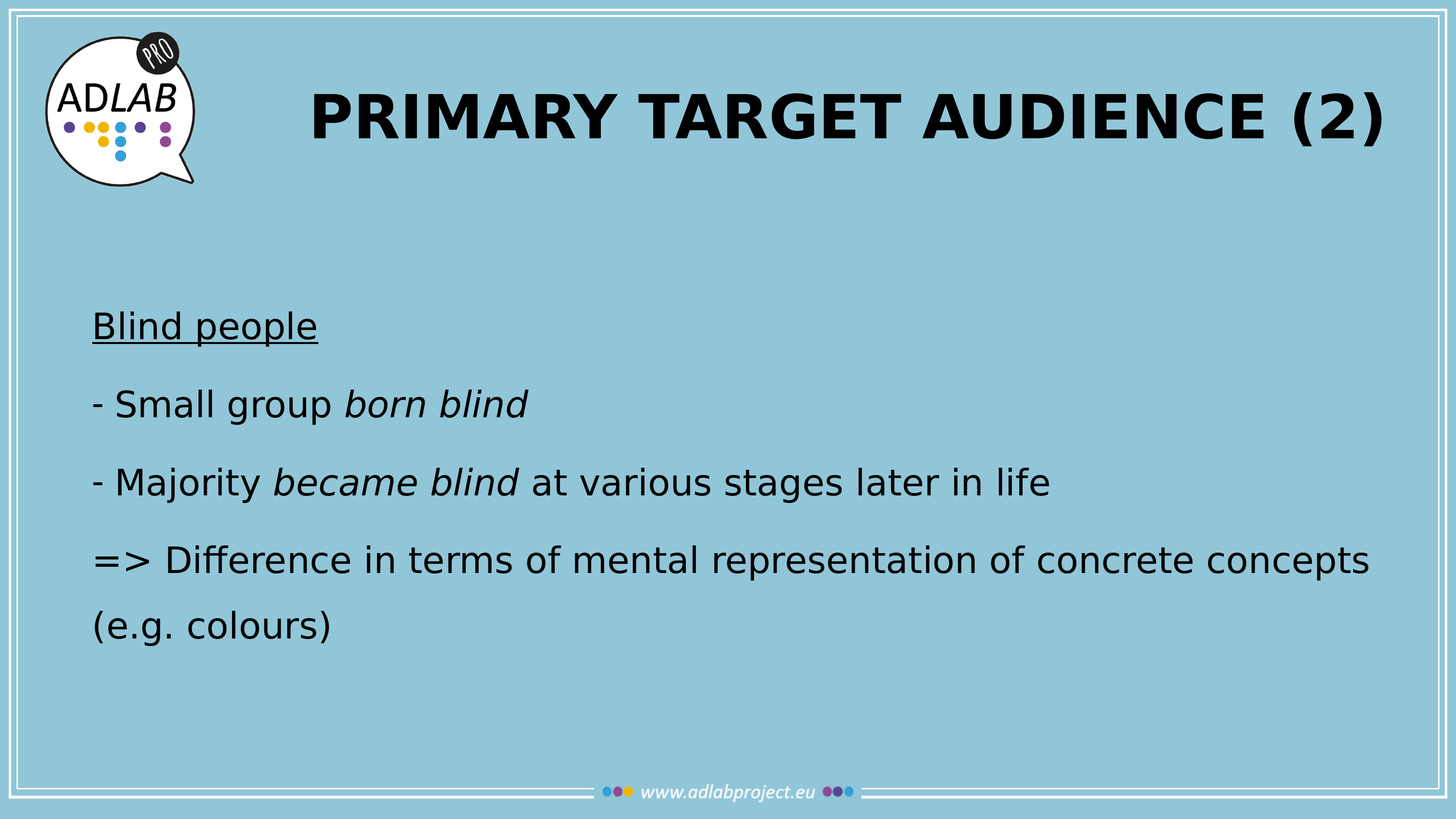

# PRIMARY TARGET AUDIENCE (2)
Blind people
Small group born blind
Majority became blind at various stages later in life
=> Difference in terms of mental representation of concrete concepts (e.g. colours)